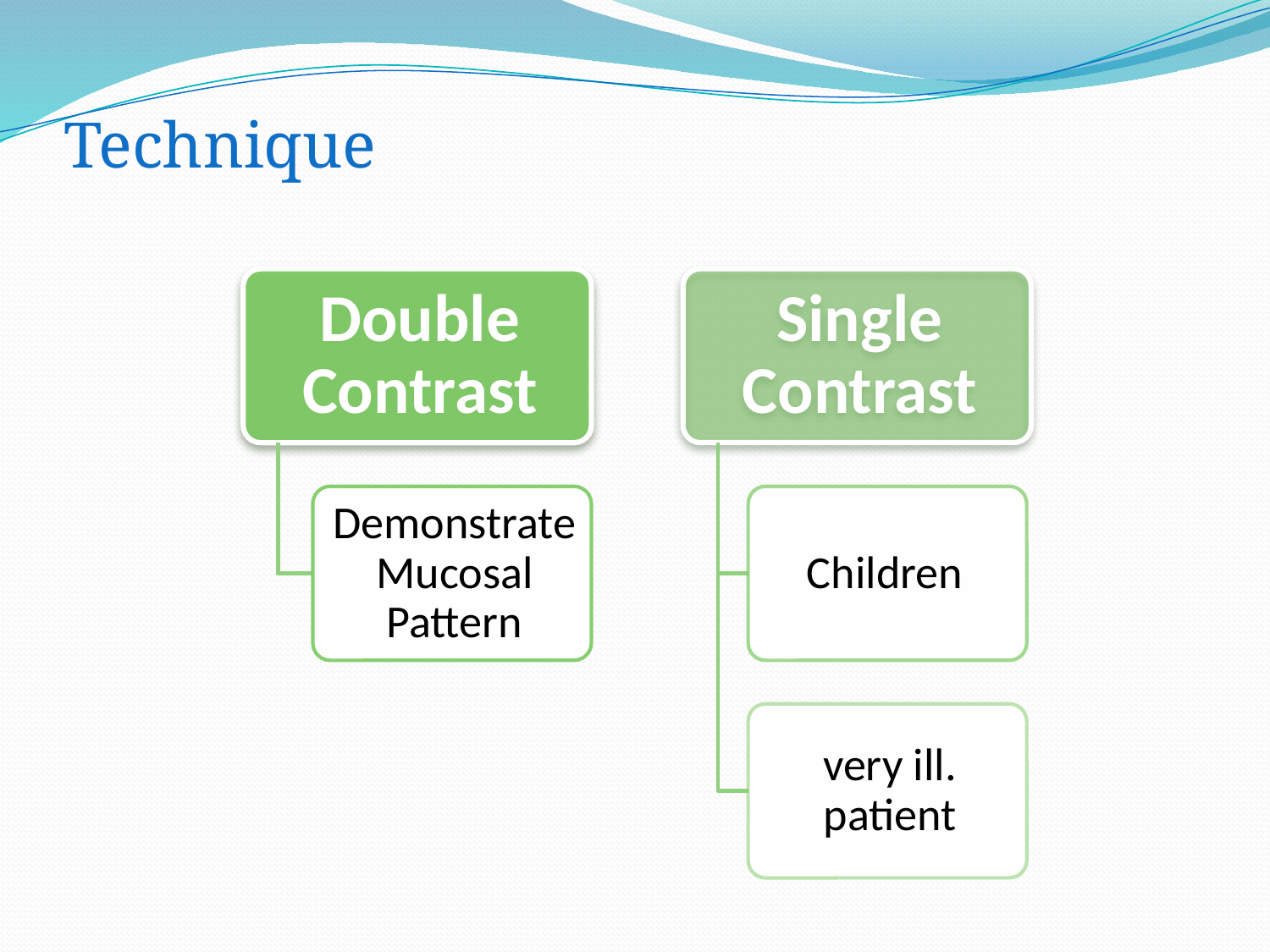

# Technique
Double Contrast
Demonstrate Mucosal Pattern
Single Contrast
Children
very ill. patient